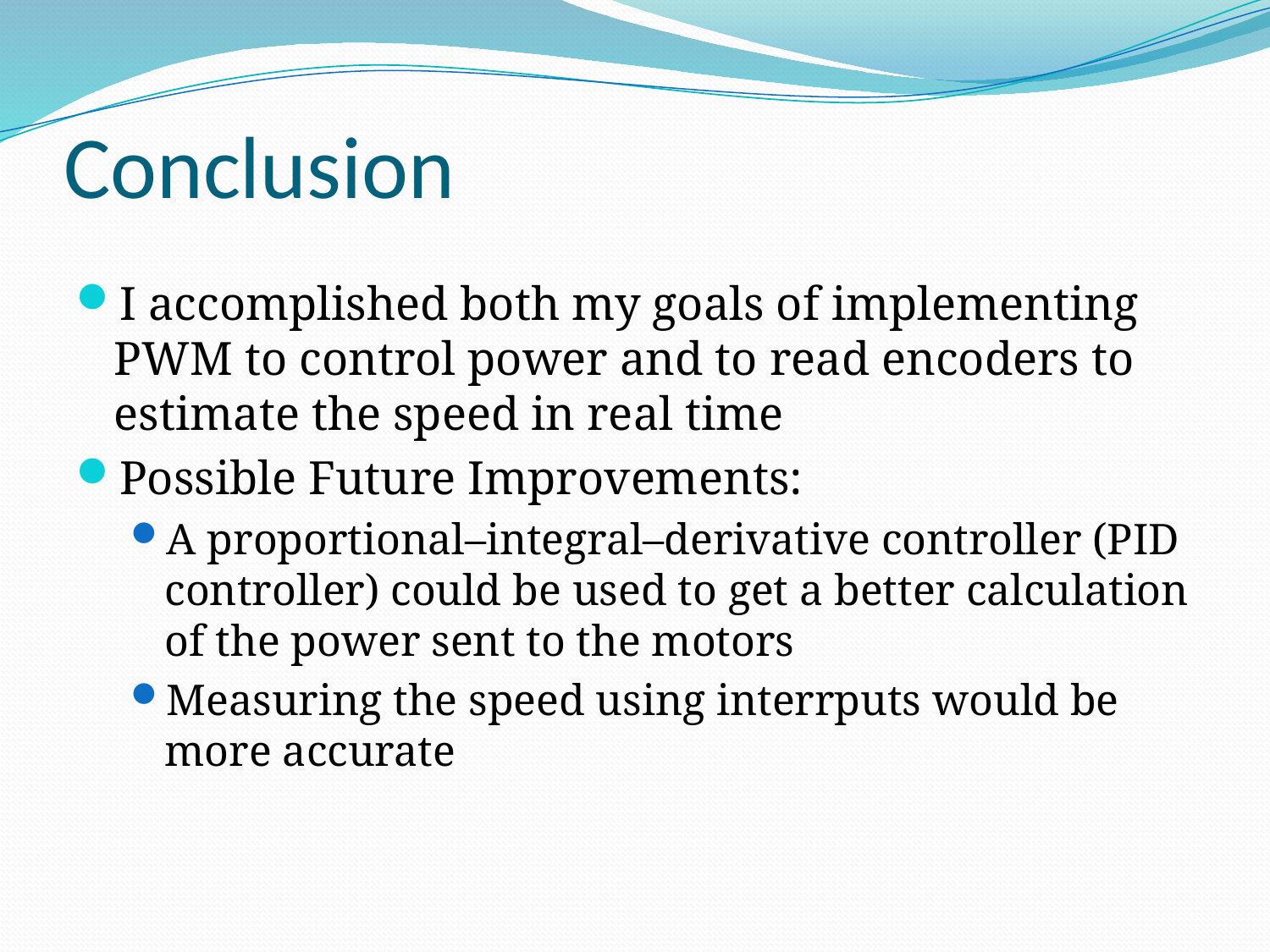

# Conclusion
I accomplished both my goals of implementing PWM to control power and to read encoders to estimate the speed in real time
Possible Future Improvements:
A proportional–integral–derivative controller (PID controller) could be used to get a better calculation of the power sent to the motors
Measuring the speed using interrputs would be more accurate